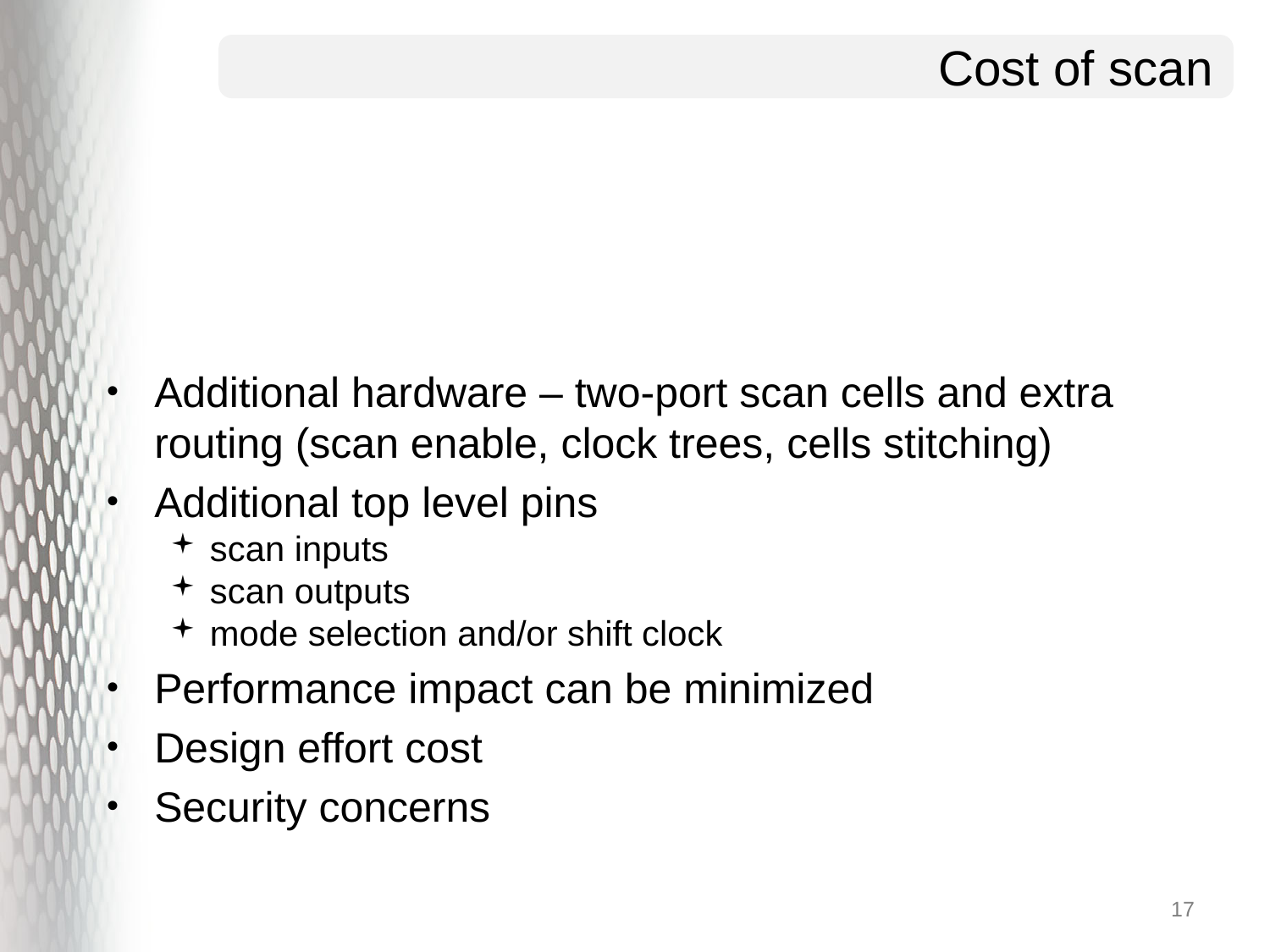

# Cost of scan
Additional hardware – two-port scan cells and extra routing (scan enable, clock trees, cells stitching)
Additional top level pins
scan inputs
scan outputs
mode selection and/or shift clock
Performance impact can be minimized
Design effort cost
Security concerns